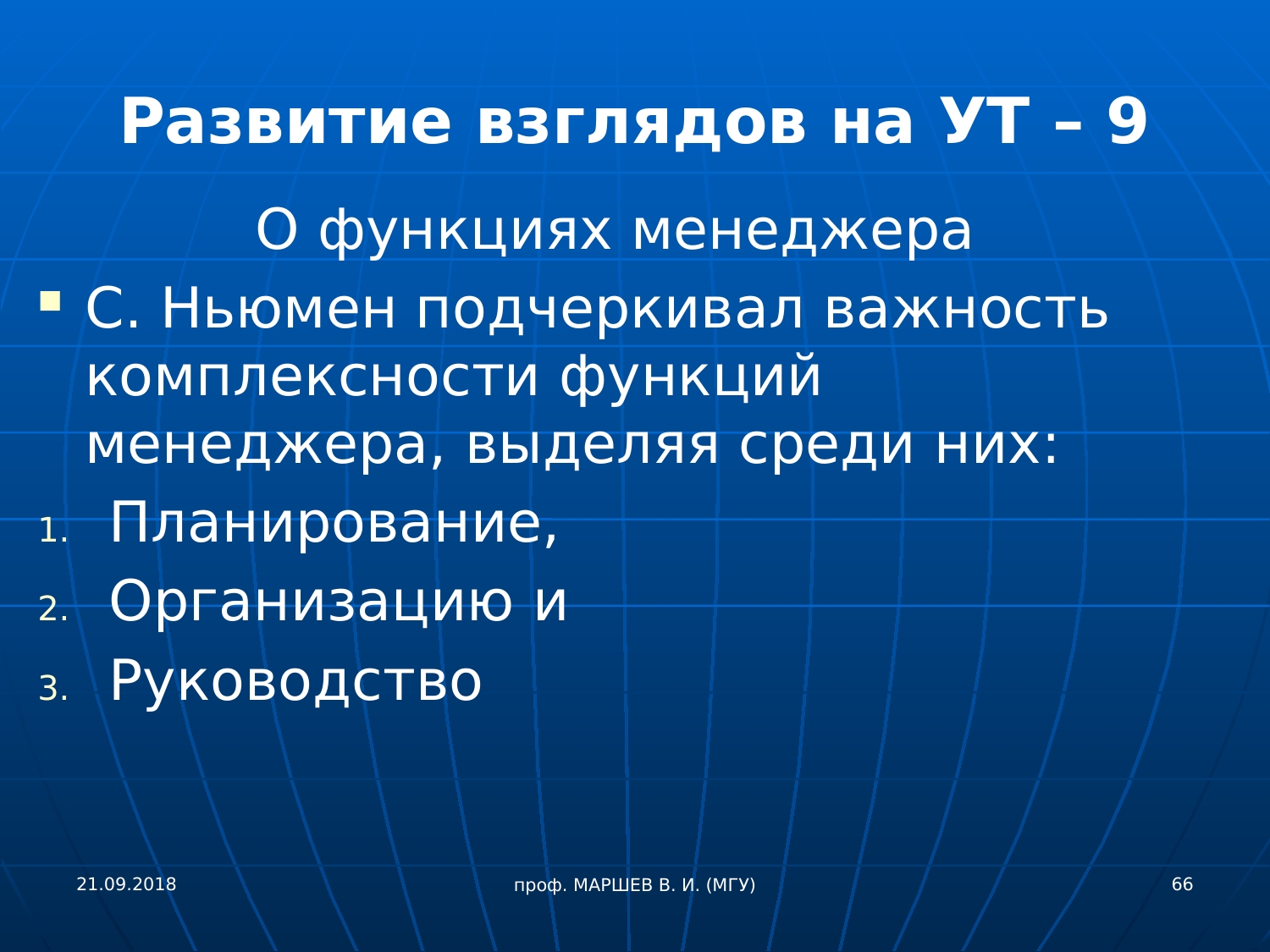

# Развитие взглядов на УТ – 9
О функциях менеджера
С. Ньюмен подчеркивал важность комплексности функций менеджера, выделяя среди них:
Планирование,
Организацию и
Руководство
21.09.2018
66
проф. МАРШЕВ В. И. (МГУ)